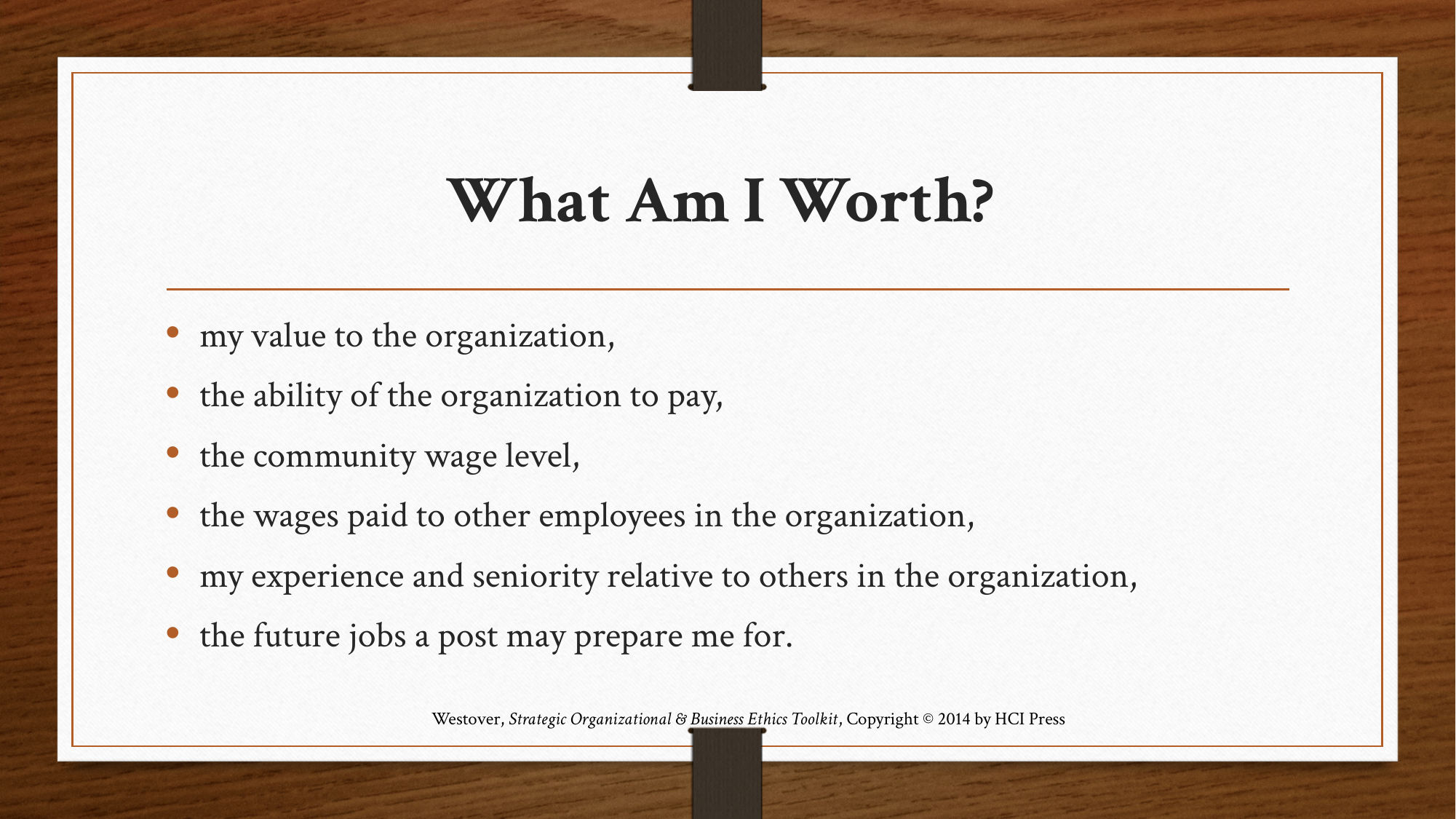

# What Am I Worth?
my value to the organization,
the ability of the organization to pay,
the community wage level,
the wages paid to other employees in the organization,
my experience and seniority relative to others in the organization,
the future jobs a post may prepare me for.
Westover, Strategic Organizational & Business Ethics Toolkit, Copyright © 2014 by HCI Press